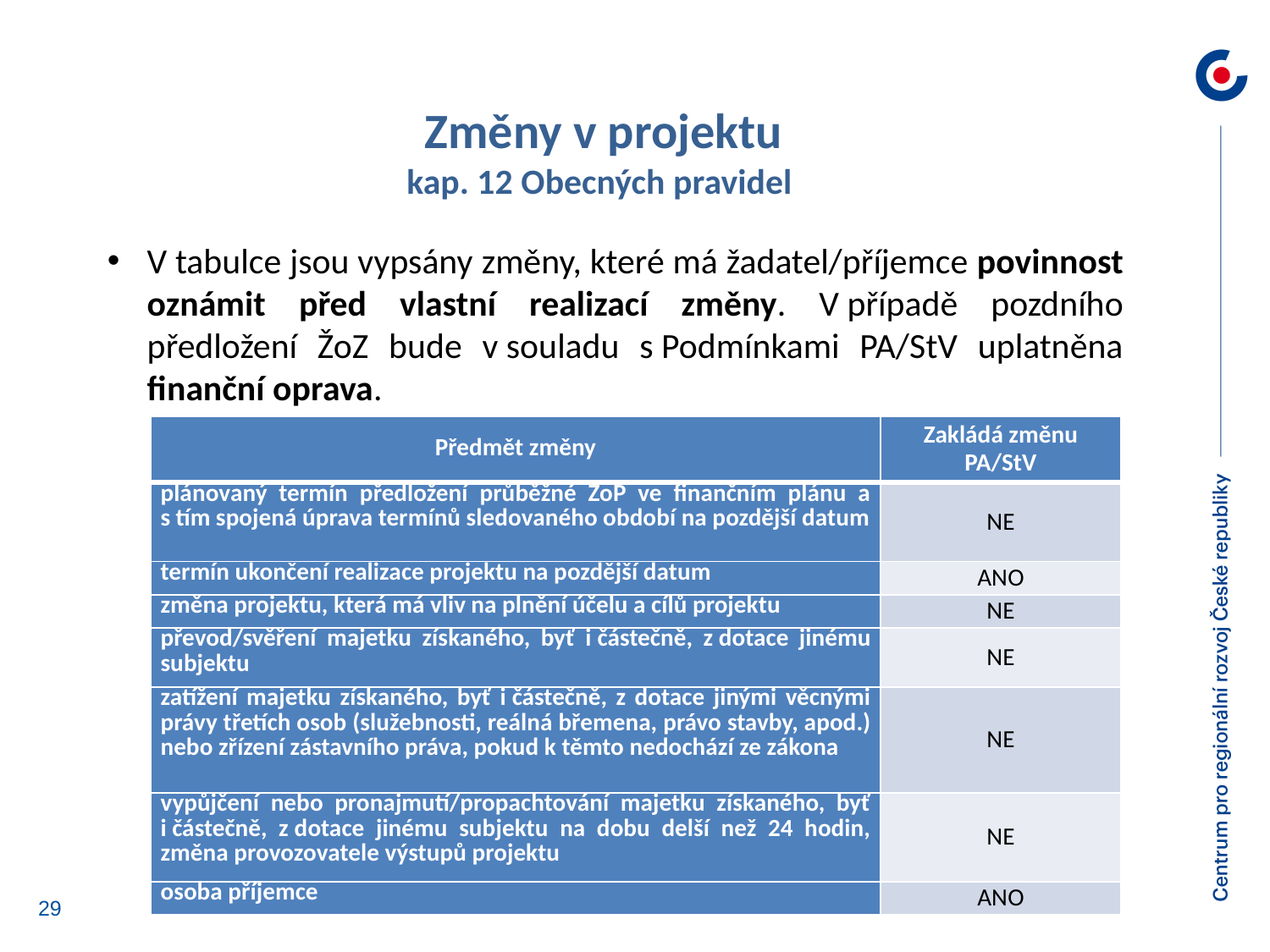

Změny v projektu
kap. 12 Obecných pravidel
V tabulce jsou vypsány změny, které má žadatel/příjemce povinnost oznámit před vlastní realizací změny. V případě pozdního předložení ŽoZ bude v souladu s Podmínkami PA/StV uplatněna finanční oprava.

| Předmět změny | Zakládá změnu PA/StV |
| --- | --- |
| plánovaný termín předložení průběžné ŽoP ve finančním plánu a s tím spojená úprava termínů sledovaného období na pozdější datum | NE |
| termín ukončení realizace projektu na pozdější datum | ANO |
| změna projektu, která má vliv na plnění účelu a cílů projektu | NE |
| převod/svěření majetku získaného, byť i částečně, z dotace jinému subjektu | NE |
| zatížení majetku získaného, byť i částečně, z dotace jinými věcnými právy třetích osob (služebnosti, reálná břemena, právo stavby, apod.) nebo zřízení zástavního práva, pokud k těmto nedochází ze zákona | NE |
| vypůjčení nebo pronajmutí/propachtování majetku získaného, byť i částečně, z dotace jinému subjektu na dobu delší než 24 hodin, změna provozovatele výstupů projektu | NE |
| osoba příjemce | ANO |
29